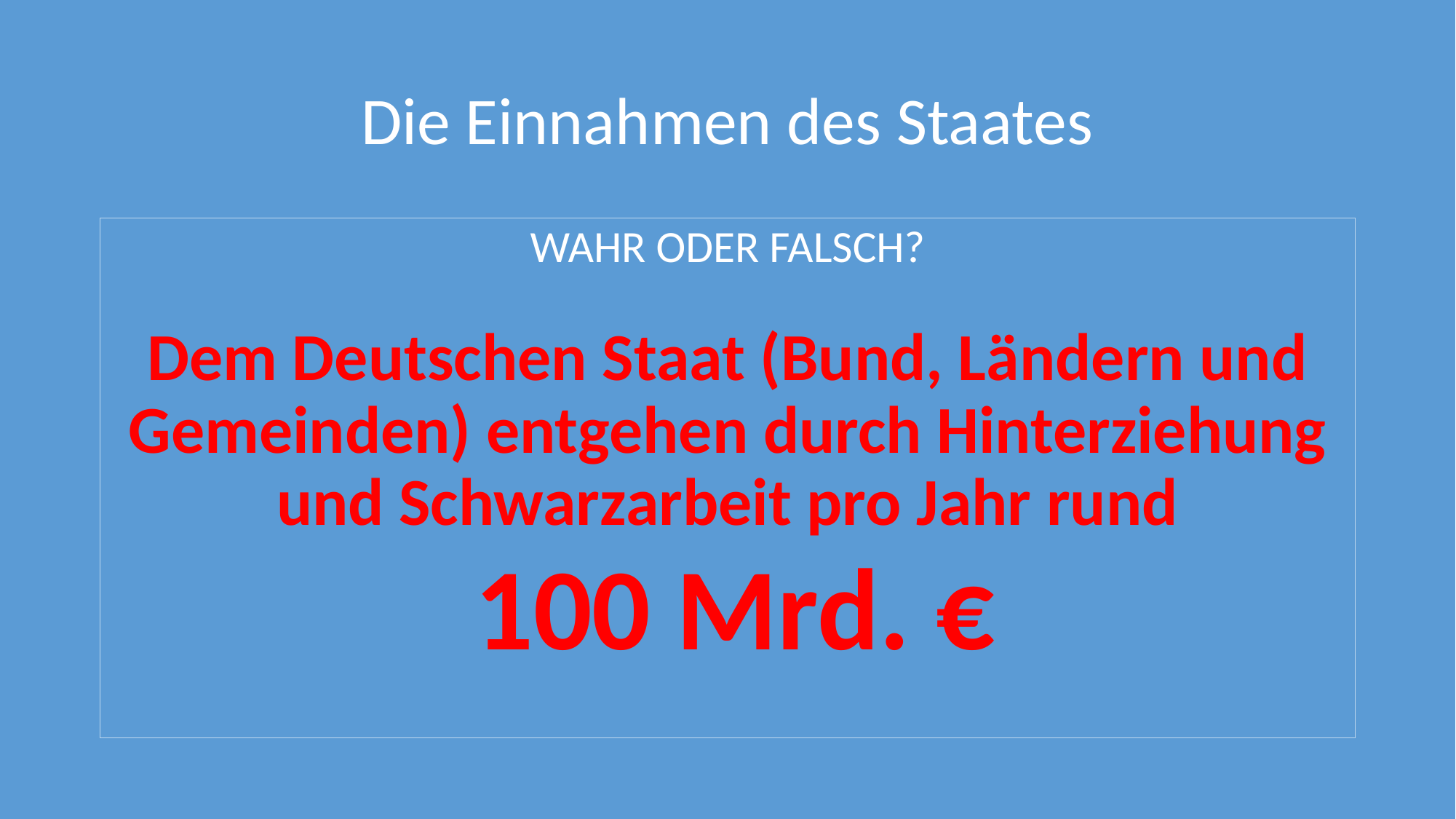

# Die Einnahmen des Staates
WAHR ODER FALSCH?

Dem Deutschen Staat (Bund, Ländern und Gemeinden) entgehen durch Hinterziehung und Schwarzarbeit pro Jahr rund
 100 Mrd. €